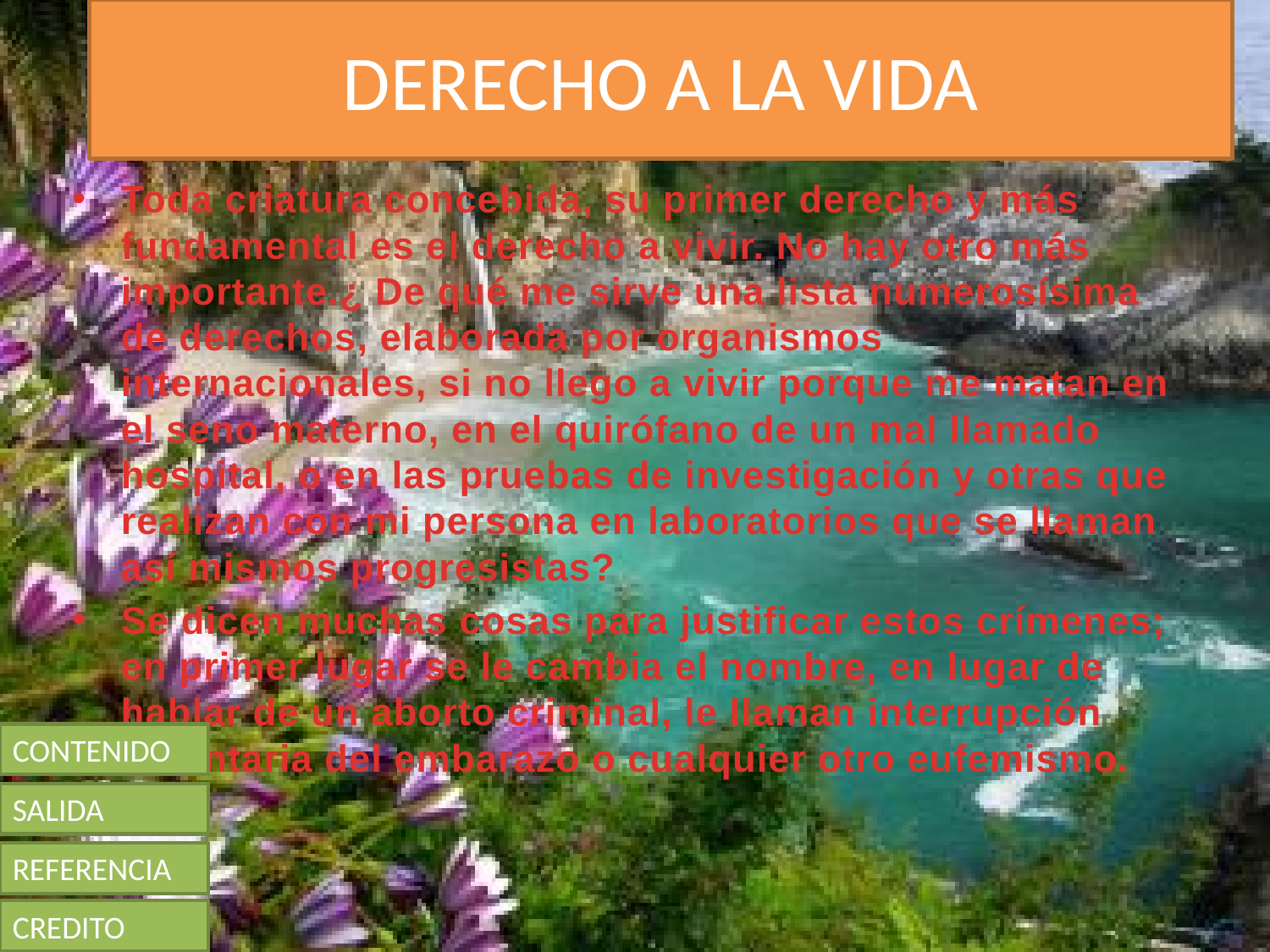

# DERECHO A LA VIDA
Toda criatura concebida, su primer derecho y más fundamental es el derecho a vivir. No hay otro más importante.¿ De qué me sirve una lista numerosísima de derechos, elaborada por organismos internacionales, si no llego a vivir porque me matan en el seno materno, en el quirófano de un mal llamado hospital, o en las pruebas de investigación y otras que realizan con mi persona en laboratorios que se llaman así mismos progresistas?
Se dicen muchas cosas para justificar estos crímenes; en primer lugar se le cambia el nombre, en lugar de hablar de un aborto criminal, le llaman interrupción voluntaria del embarazo o cualquier otro eufemismo.

CONTENIDO
SALIDA
REFERENCIA
CREDITO